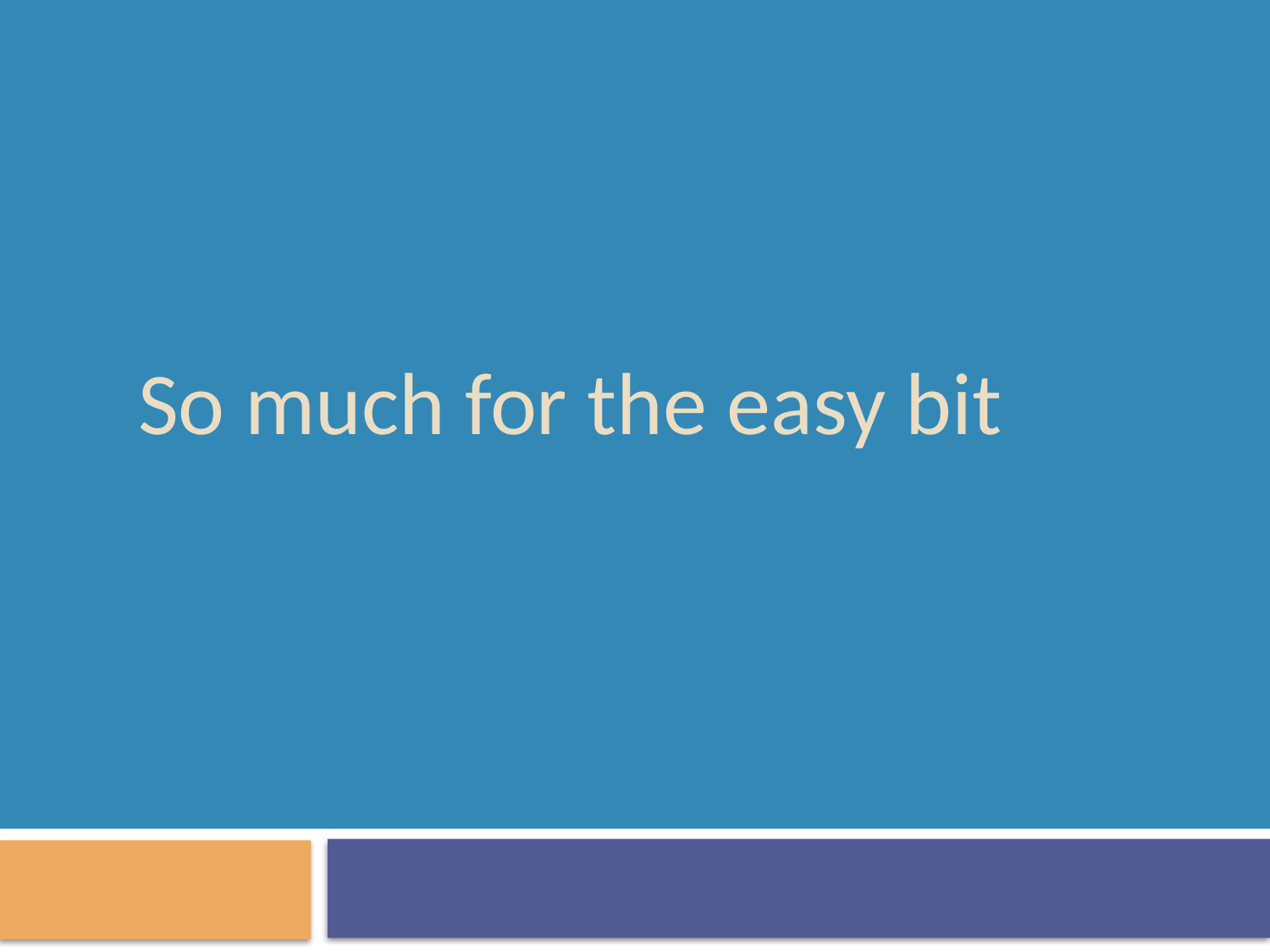

# So much for the easy bit